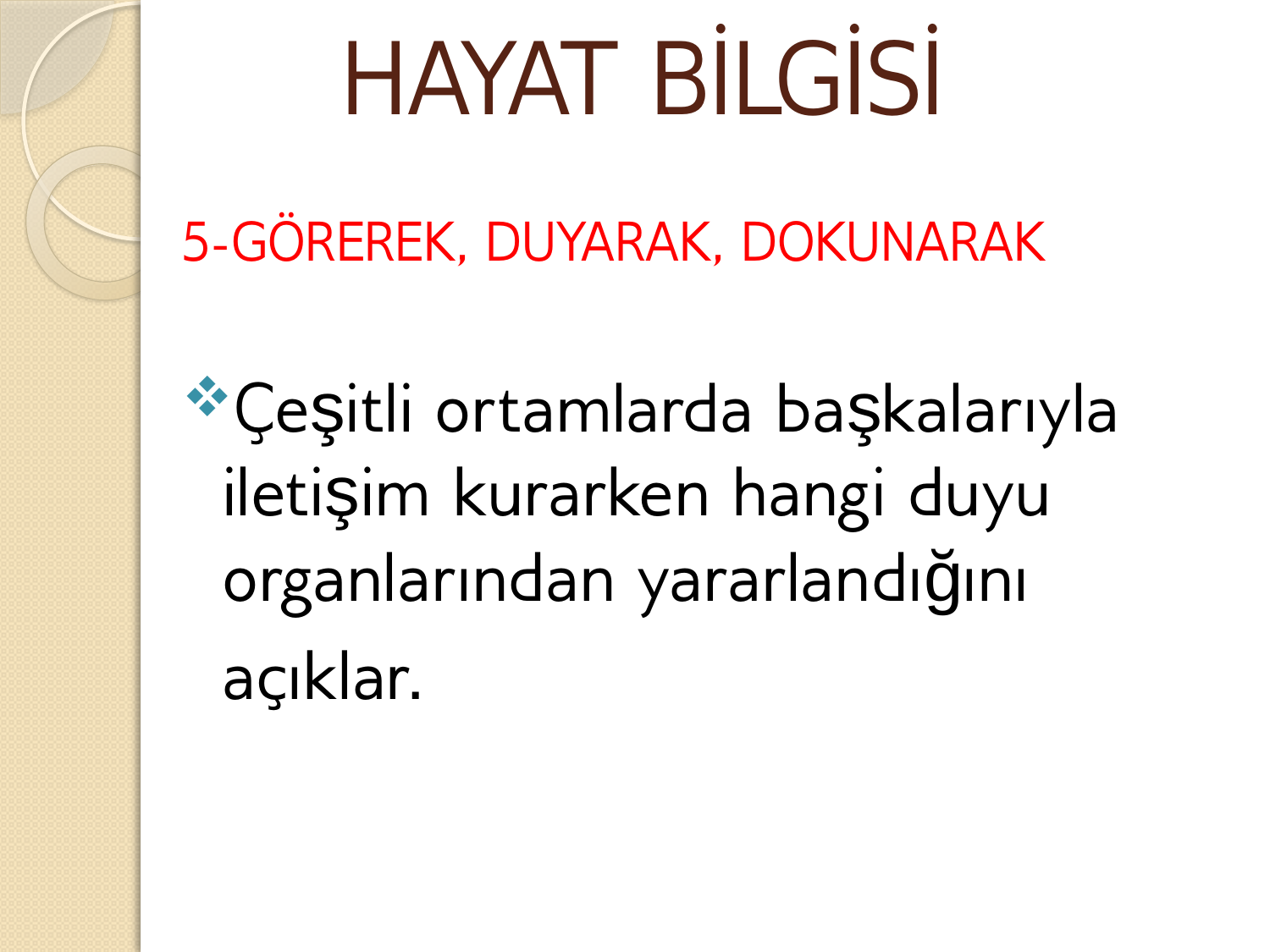

HAYAT BİLGİSİ
5-GÖREREK, DUYARAK, DOKUNARAK

Çeşitli ortamlarda başkalarıyla iletişim kurarken hangi duyu organlarından yararlandığını açıklar.